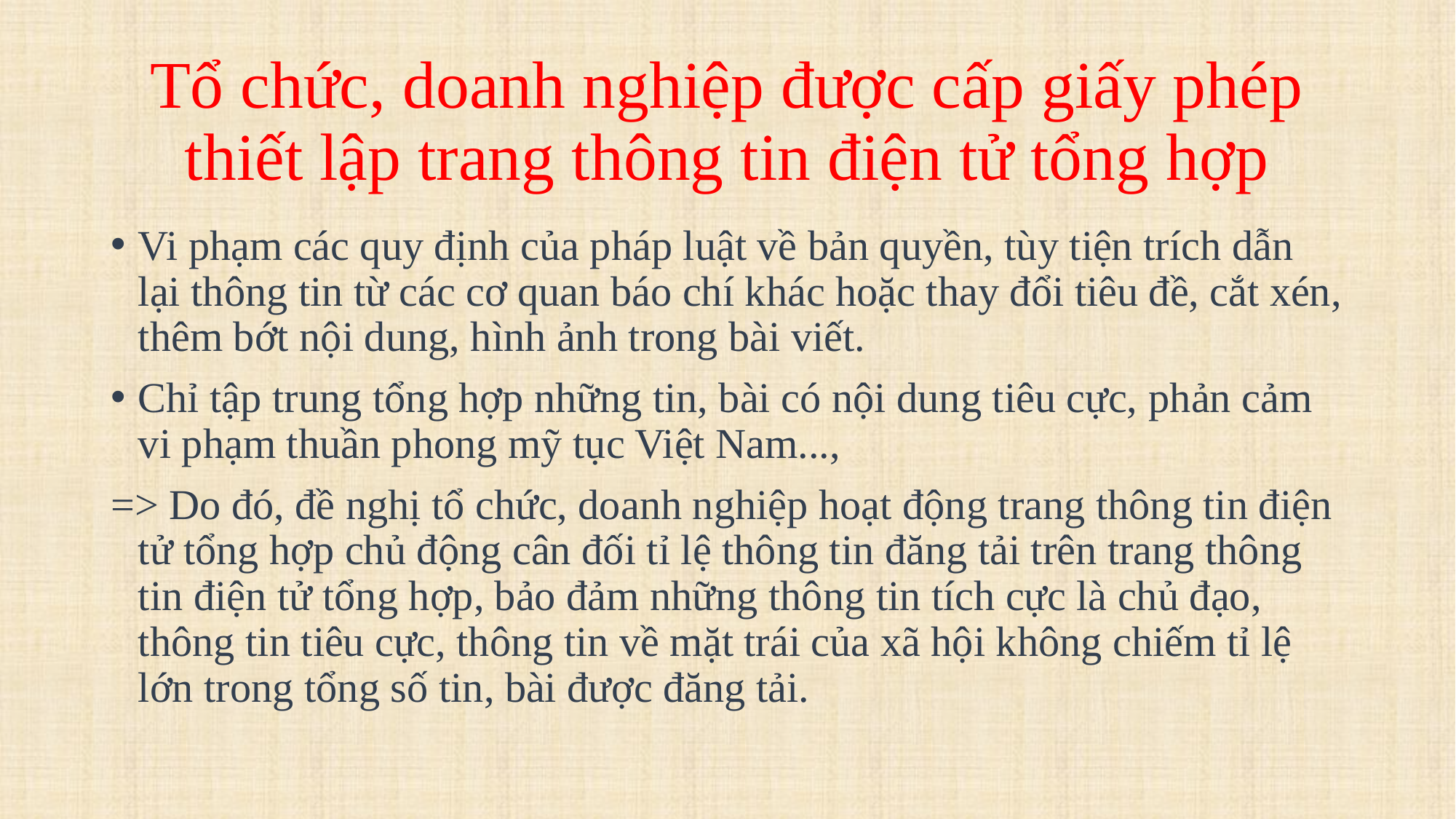

# Tổ chức, doanh nghiệp được cấp giấy phép thiết lập trang thông tin điện tử tổng hợp
Vi phạm các quy định của pháp luật về bản quyền, tùy tiện trích dẫn lại thông tin từ các cơ quan báo chí khác hoặc thay đổi tiêu đề, cắt xén, thêm bớt nội dung, hình ảnh trong bài viết.
Chỉ tập trung tổng hợp những tin, bài có nội dung tiêu cực, phản cảm vi phạm thuần phong mỹ tục Việt Nam...,
=> Do đó, đề nghị tổ chức, doanh nghiệp hoạt động trang thông tin điện tử tổng hợp chủ động cân đối tỉ lệ thông tin đăng tải trên trang thông tin điện tử tổng hợp, bảo đảm những thông tin tích cực là chủ đạo, thông tin tiêu cực, thông tin về mặt trái của xã hội không chiếm tỉ lệ lớn trong tổng số tin, bài được đăng tải.